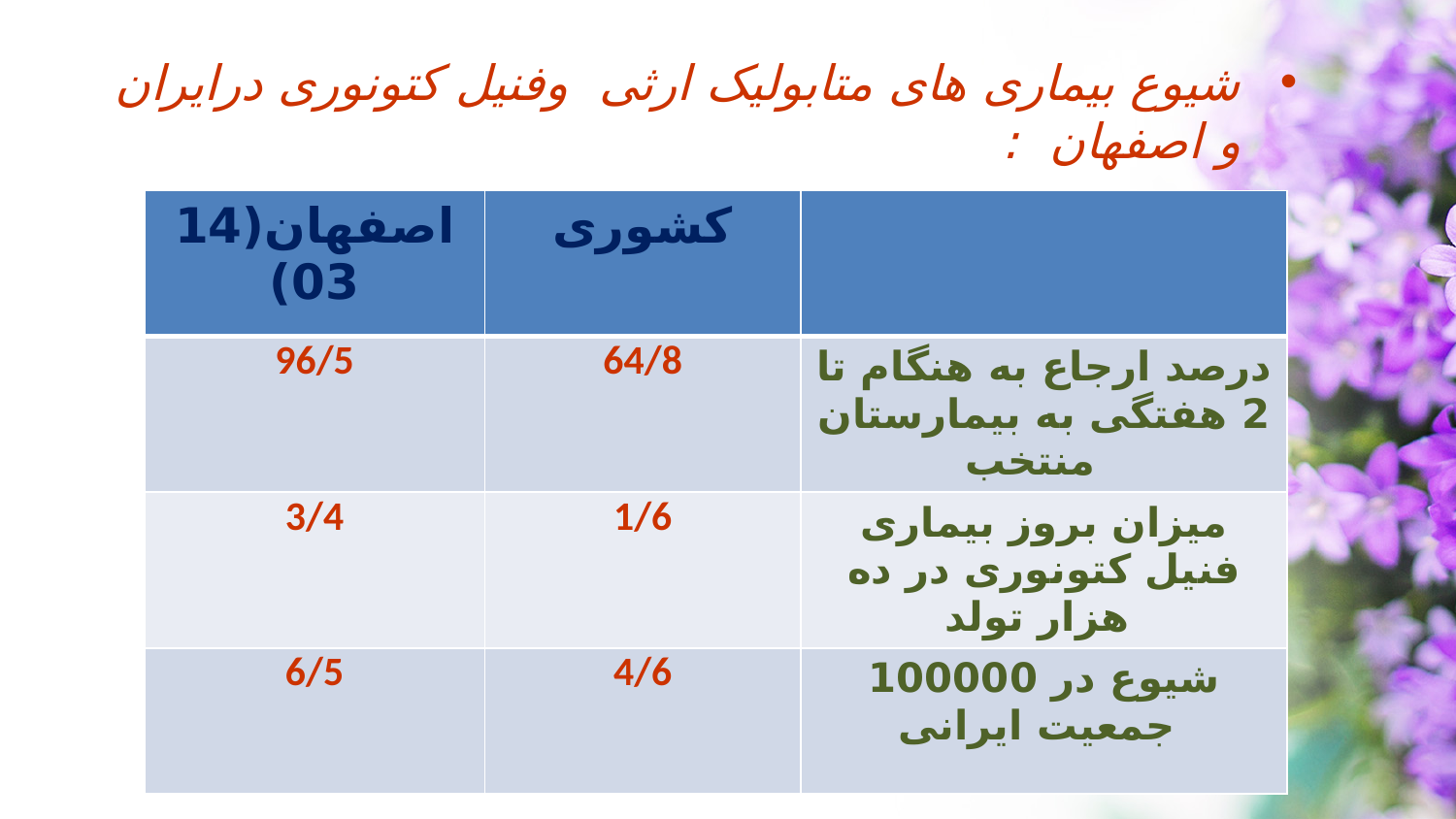

شیوع بیماری های متابولیک ارثی  وفنیل کتونوری درایران و اصفهان  :

| اصفهان(1403) | کشوری |  |
| --- | --- | --- |
| 96/5 | 64/8 | درصد ارجاع به هنگام تا 2 هفتگی به بیمارستان منتخب |
| 3/4 | 1/6 | میزان بروز بیماری فنیل کتونوری در ده هزار تولد |
| 6/5 | 4/6 | شیوع در 100000 جمعیت ایرانی |